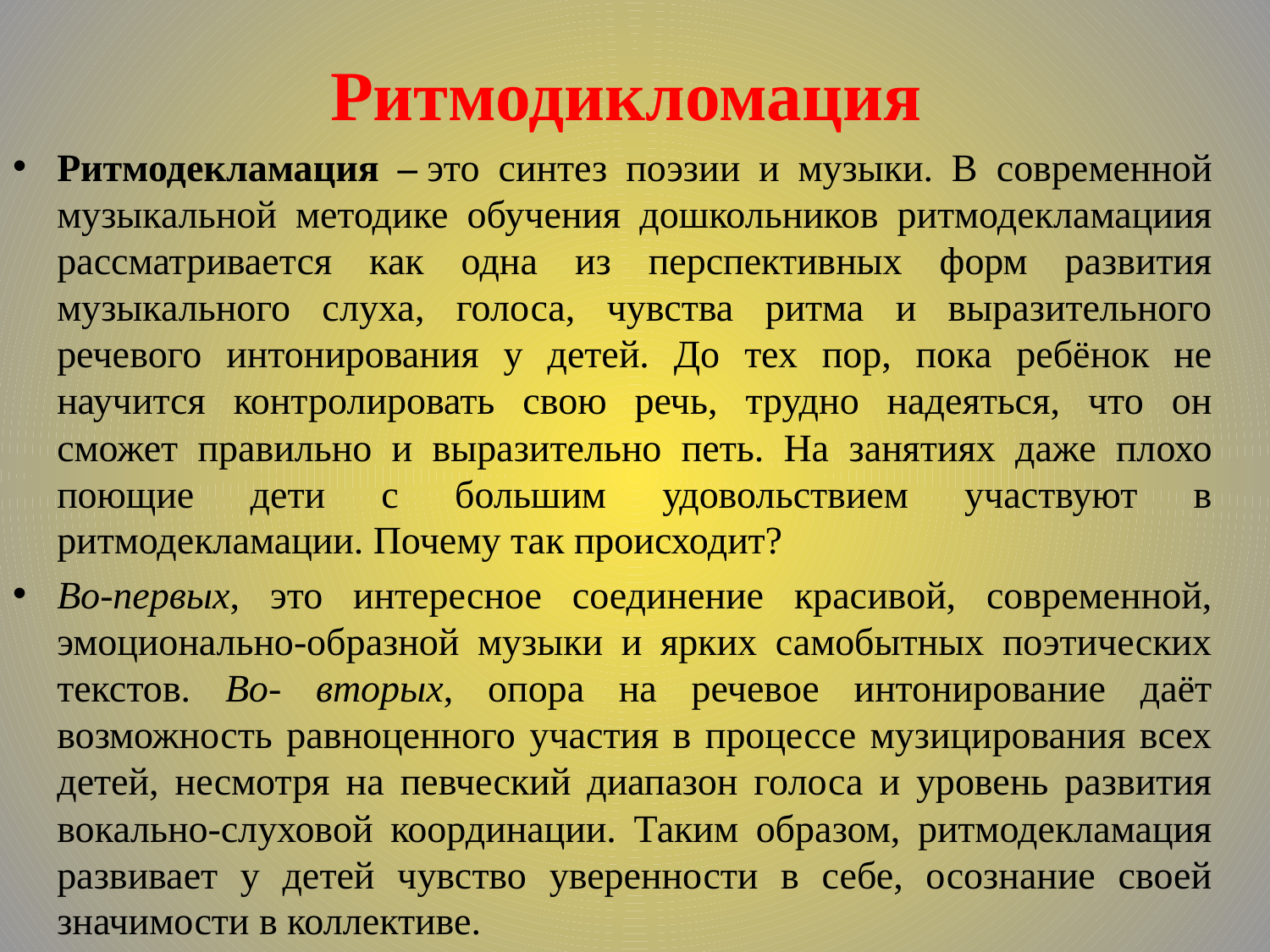

# Ритмодикломация
Ритмодекламация – это синтез поэзии и музыки. В современной музыкальной методике обучения дошкольников ритмодекламациия рассматривается как одна из перспективных форм развития музыкального слуха, голоса, чувства ритма и выразительного речевого интонирования у детей. До тех пор, пока ребёнок не научится контролировать свою речь, трудно надеяться, что он сможет правильно и выразительно петь. На занятиях даже плохо поющие дети с большим удовольствием участвуют в ритмодекламации. Почему так происходит?
Во-первых, это интересное соединение красивой, современной, эмоционально-образной музыки и ярких самобытных поэтических текстов. Во- вторых, опора на речевое интонирование даёт возможность равноценного участия в процессе музицирования всех детей, несмотря на певческий диапазон голоса и уровень развития вокально-слуховой координации. Таким образом, ритмодекламация развивает у детей чувство уверенности в себе, осознание своей значимости в коллективе.